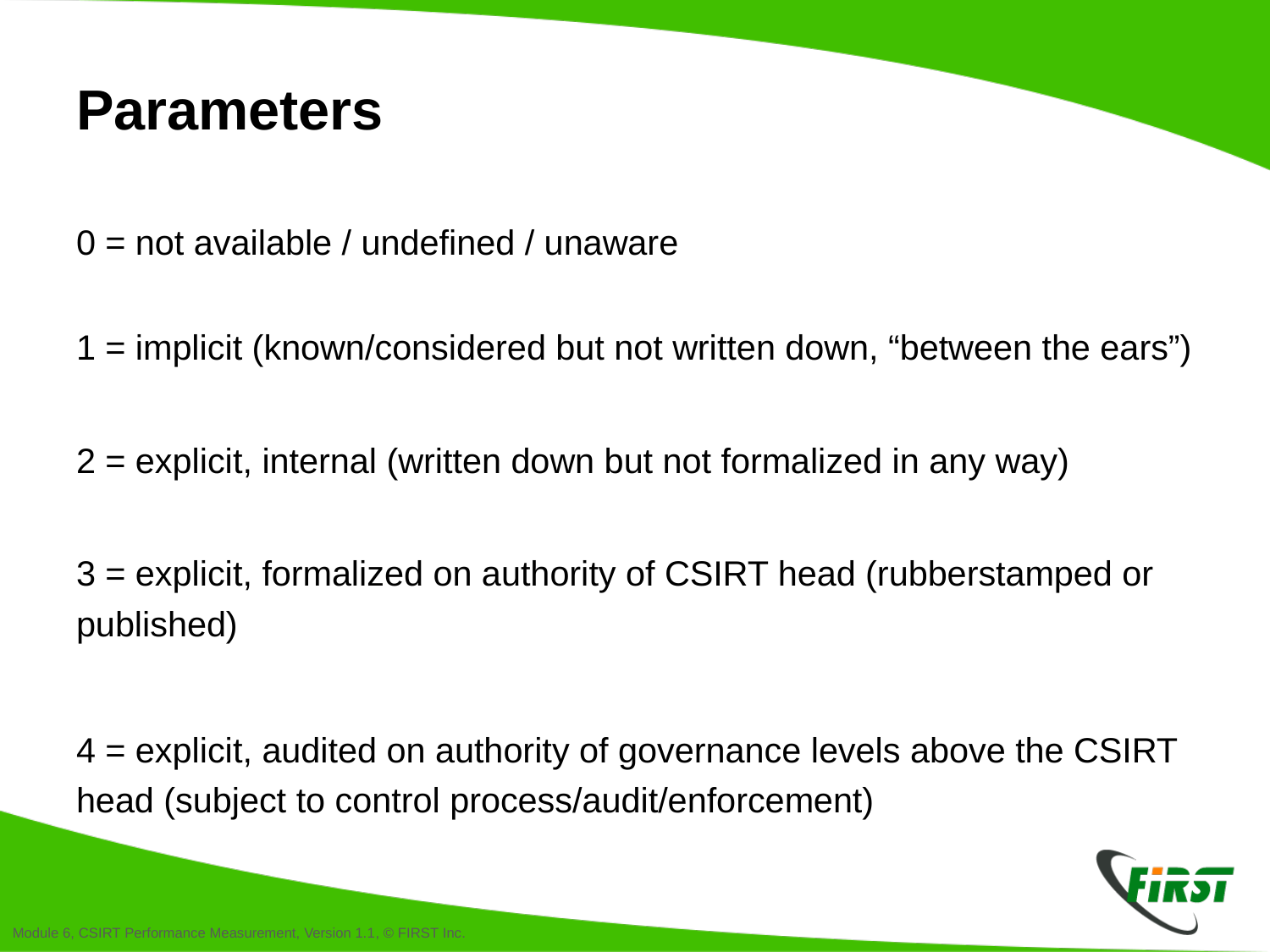

# Parameters
0 = not available / undefined / unaware
1 = implicit (known/considered but not written down, “between the ears”)
2 = explicit, internal (written down but not formalized in any way)
3 = explicit, formalized on authority of CSIRT head (rubberstamped or published)

4 = explicit, audited on authority of governance levels above the CSIRT head (subject to control process/audit/enforcement)